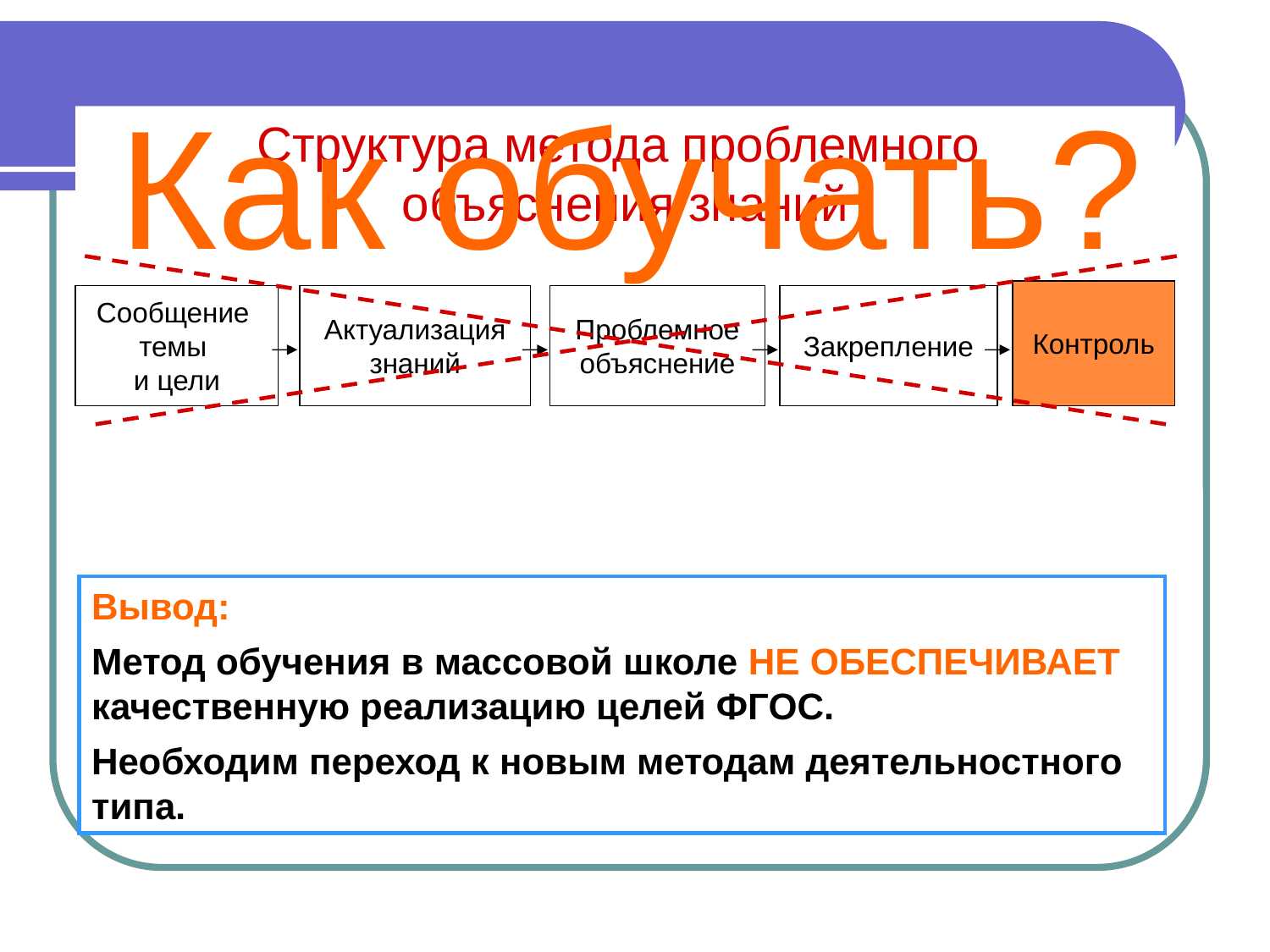

Как обучать?
Структура метода проблемного
объяснения знаний

Контроль
Сообщение
темы
и цели
Актуализация знаний
Проблемное объяснение
Закрепление

Контроль
Вывод:
Метод обучения в массовой школе НЕ ОБЕСПЕЧИВАЕТ качественную реализацию целей ФГОС.
Необходим переход к новым методам деятельностного типа.